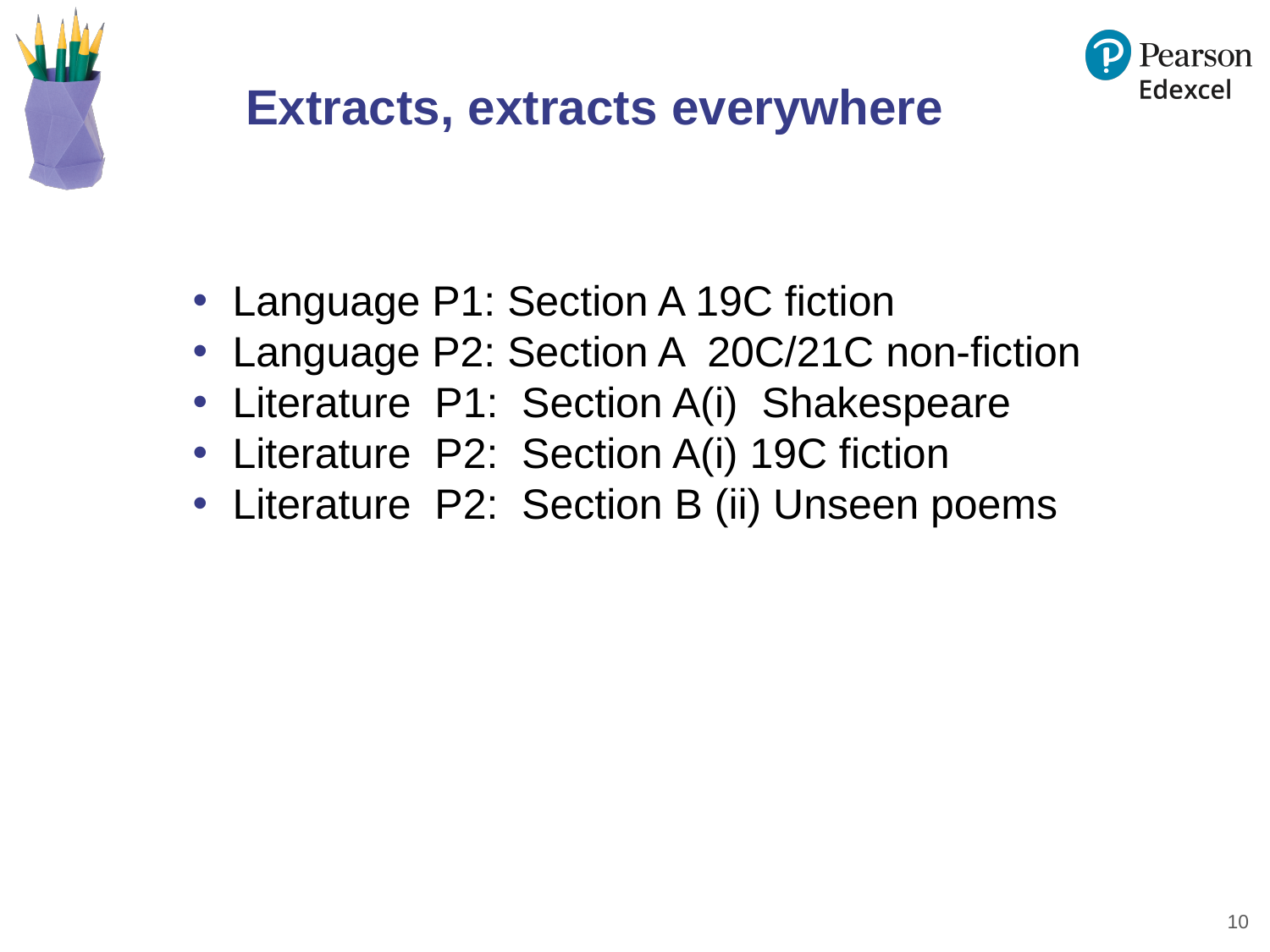

# Extracts, extracts everywhere

Language P1: Section A 19C fiction
Language P2: Section A  20C/21C non-fiction
Literature  P1:  Section A(i)  Shakespeare
Literature  P2:  Section A(i) 19C fiction
Literature  P2:  Section B (ii) Unseen poems